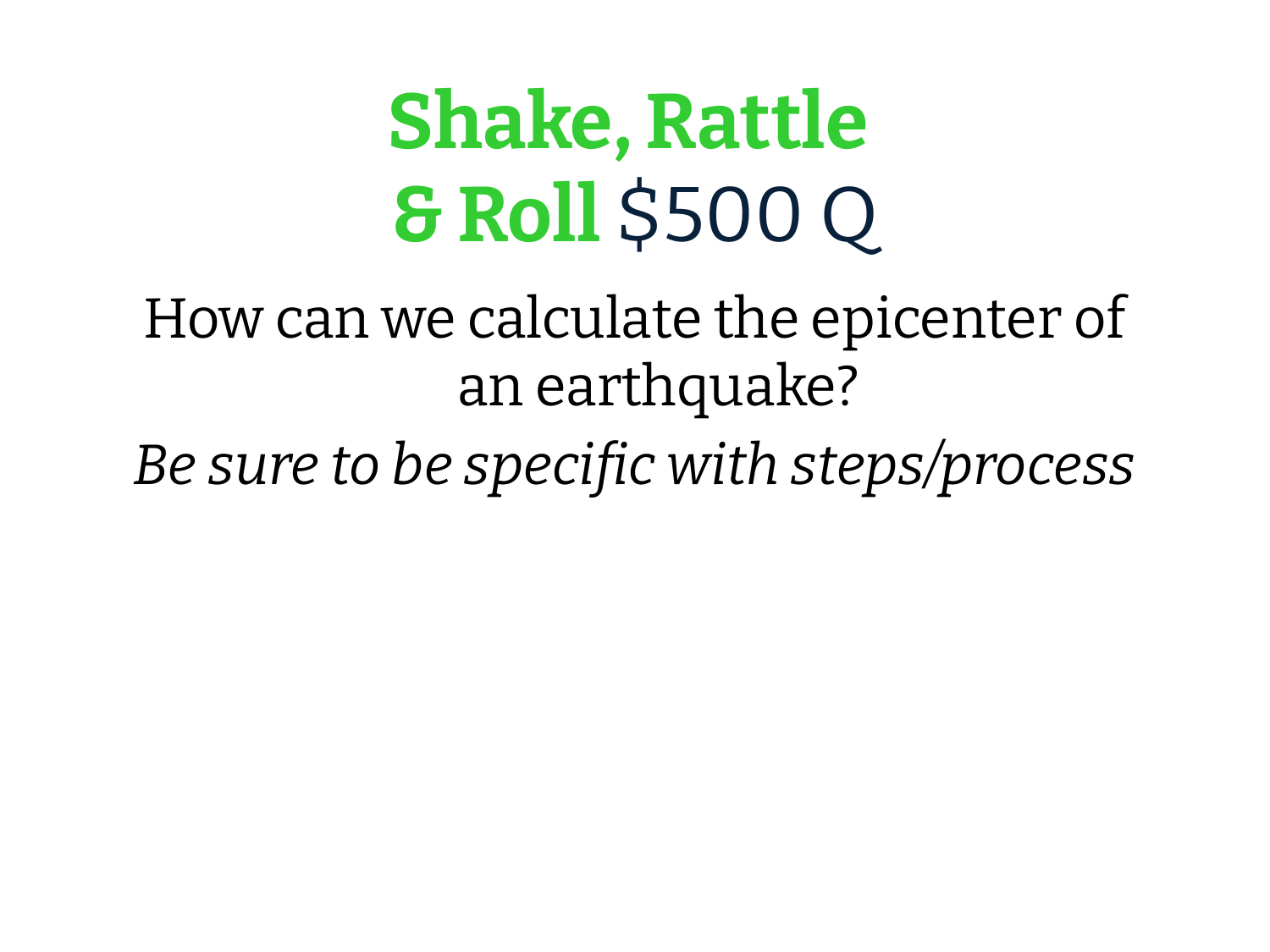

# Shake, Rattle & Roll $500 Q
How can we calculate the epicenter of an earthquake?
Be sure to be specific with steps/process